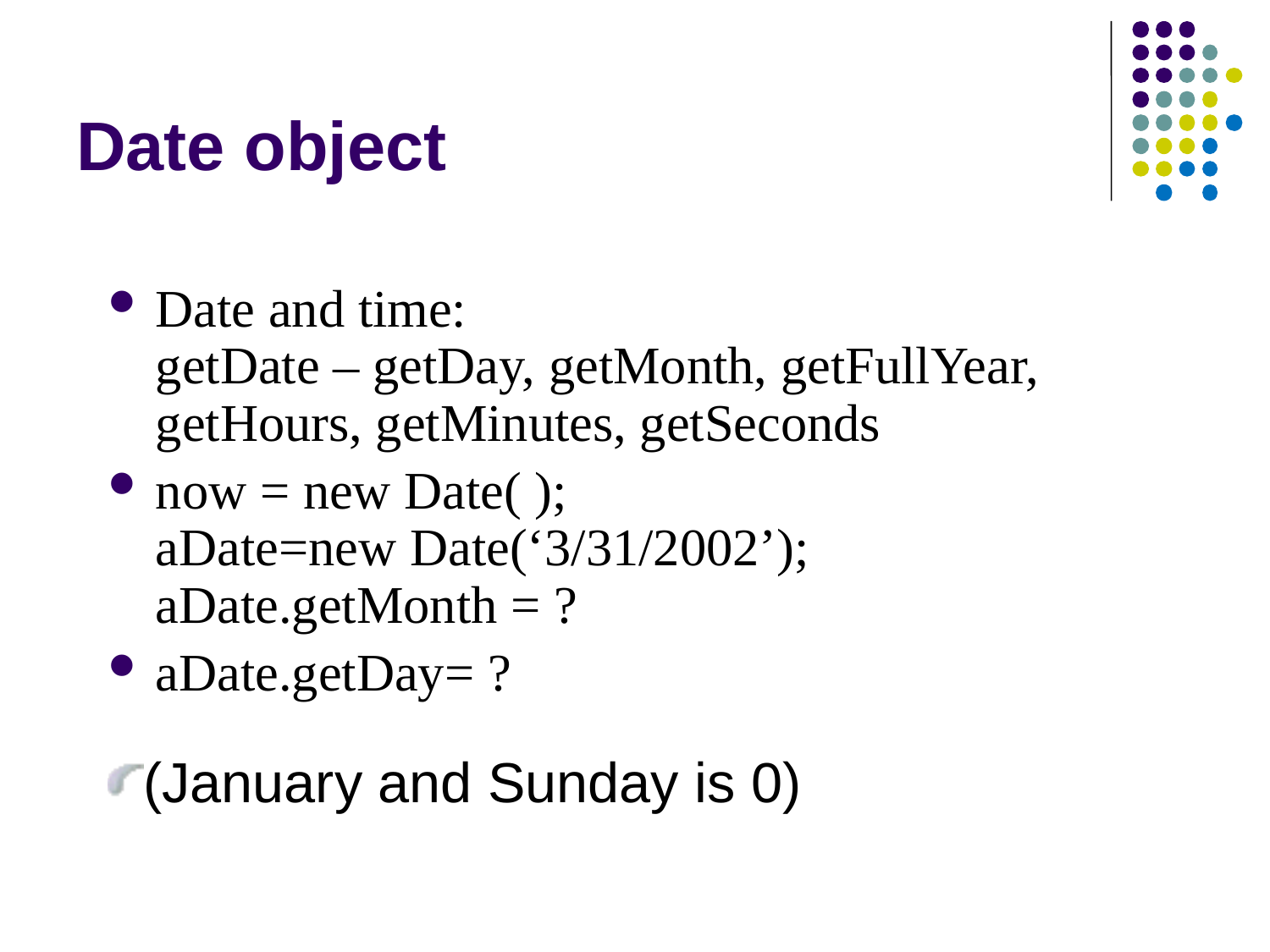

# Date object
Date and time:
getDate – getDay, getMonth, getFullYear, getHours, getMinutes, getSeconds
now = new Date( );
aDate=new Date(‘3/31/2002’);
aDate.getMonth = ?
aDate.getDay= ?
(January and Sunday is 0)